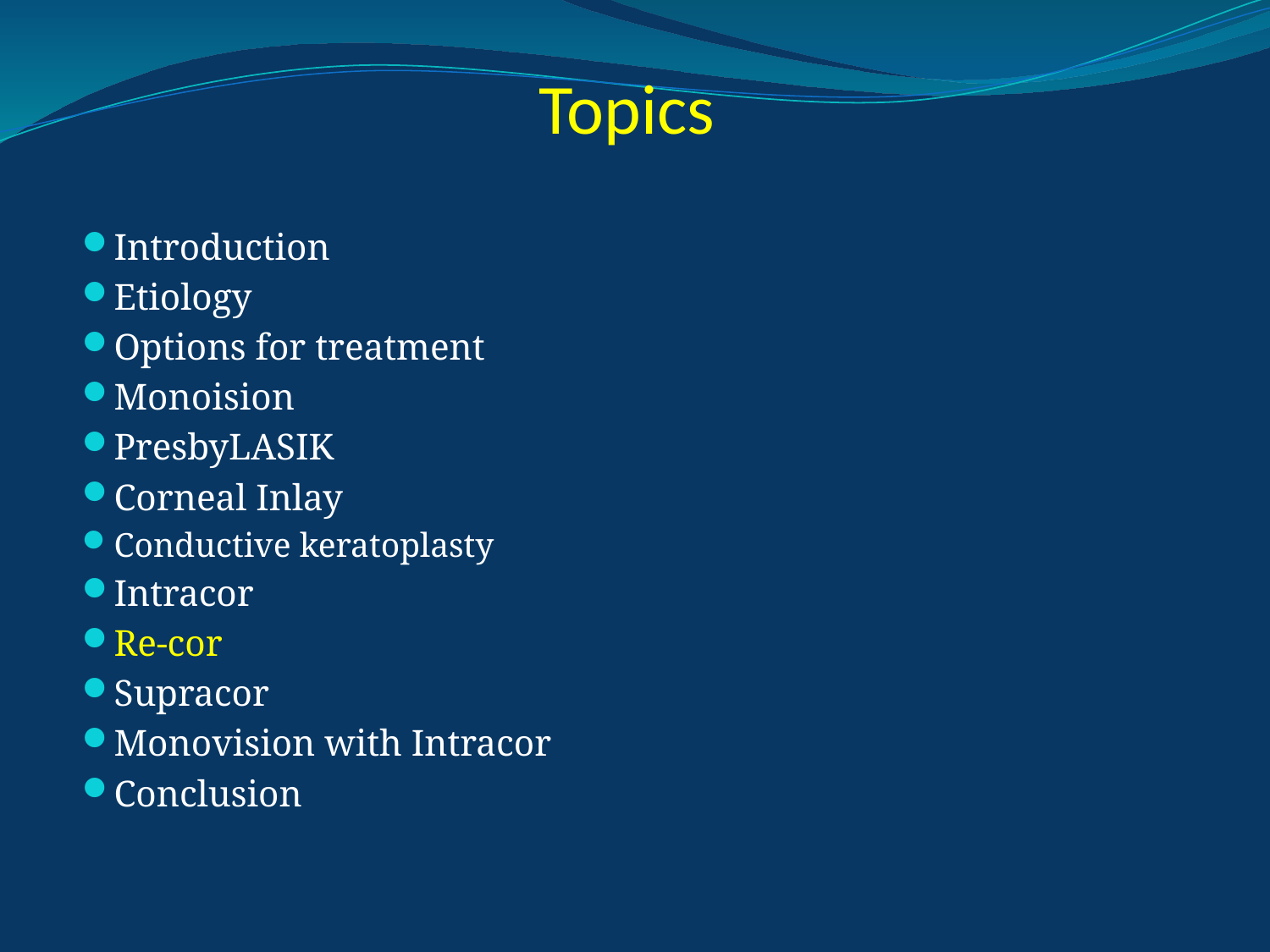

# Topics
Introduction
Etiology
Options for treatment
Monoision
PresbyLASIK
Corneal Inlay
Conductive keratoplasty
Intracor
Re-cor
Supracor
Monovision with Intracor
Conclusion